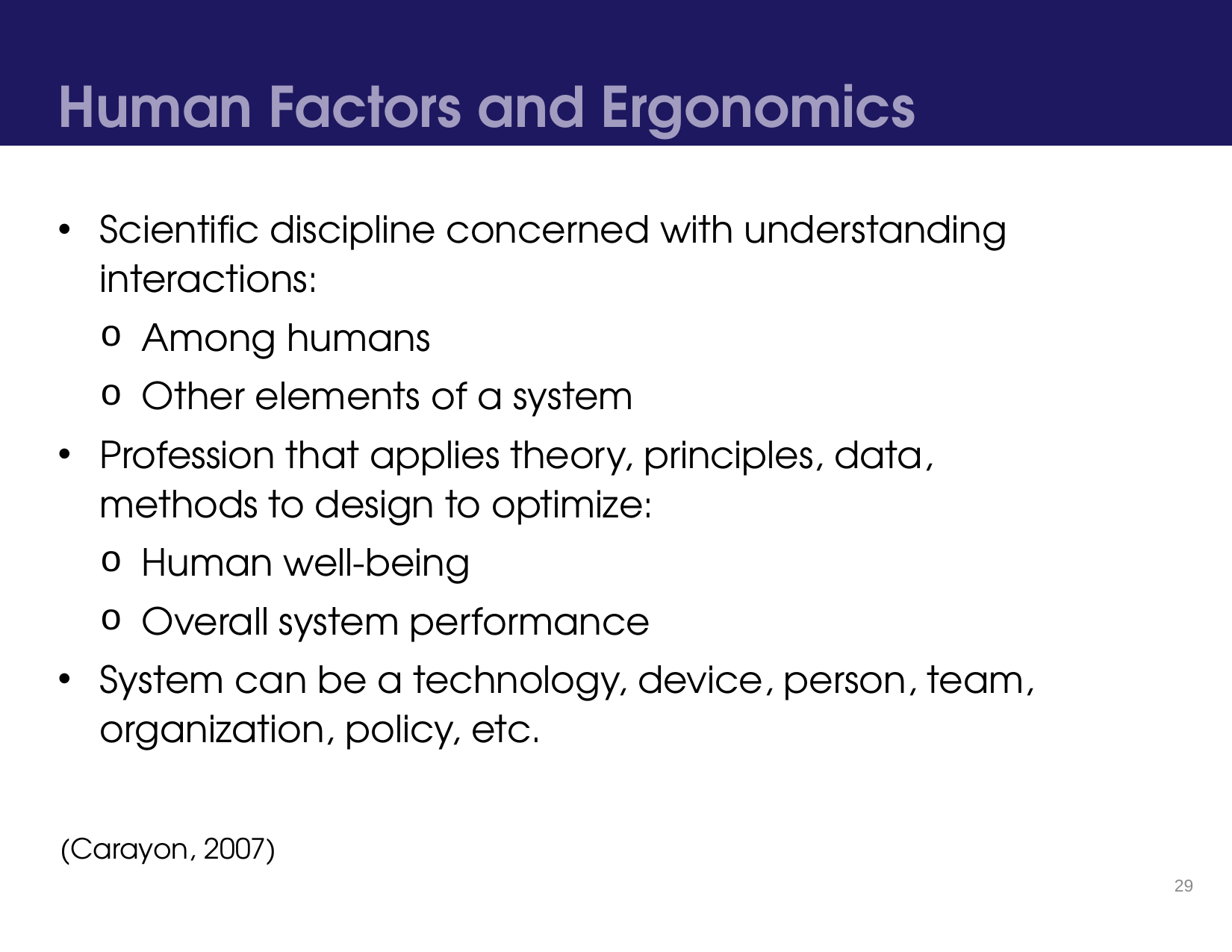

# Human Factors and Ergonomics
Scientific discipline concerned with understanding interactions:
Among humans
Other elements of a system
Profession that applies theory, principles, data, methods to design to optimize:
Human well-being
Overall system performance
System can be a technology, device, person, team, organization, policy, etc.
(Carayon, 2007)
29